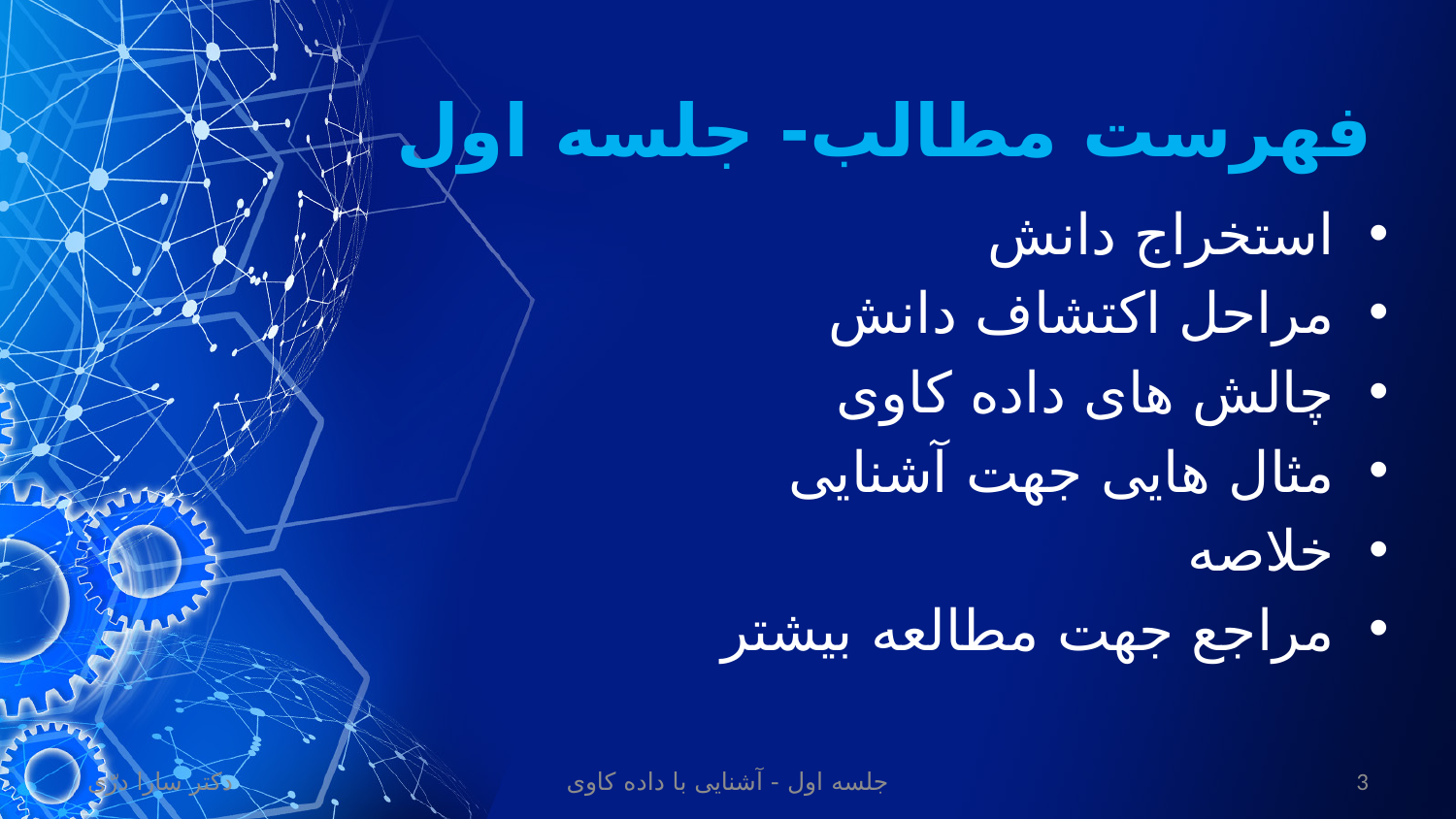

# فهرست مطالب- جلسه اول
استخراج دانش
مراحل اکتشاف دانش
چالش های داده کاوی
مثال هایی جهت آشنایی
خلاصه
مراجع جهت مطالعه بیشتر

دکتر سارا درّی
جلسه اول - آشنایی با داده کاوی
3